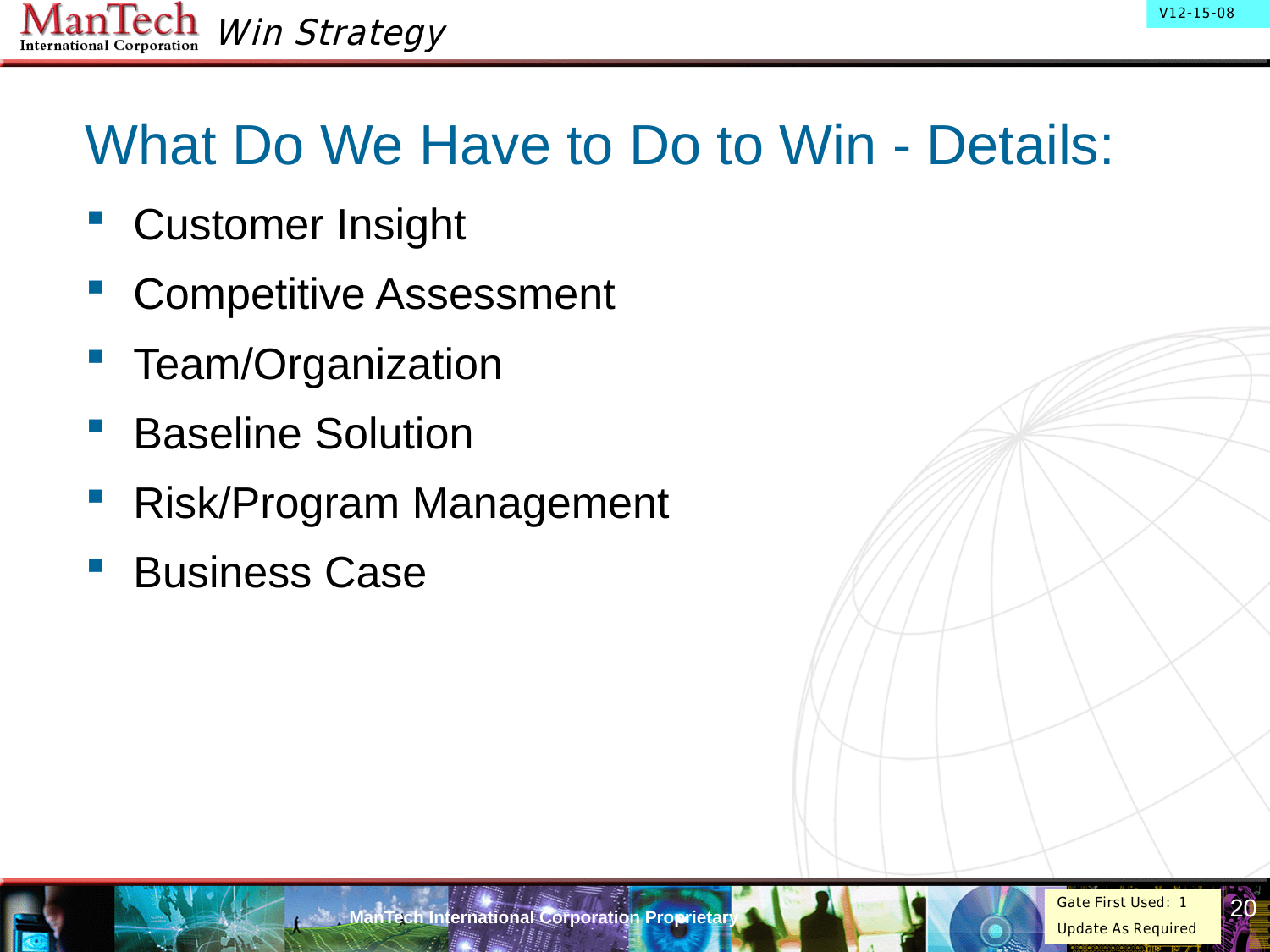

# Win Strategy
What Do We Have to Do to Win - Details:
Customer Insight
Competitive Assessment
Team/Organization
Baseline Solution
Risk/Program Management
Business Case
20
Gate First Used:  1
Update As Required